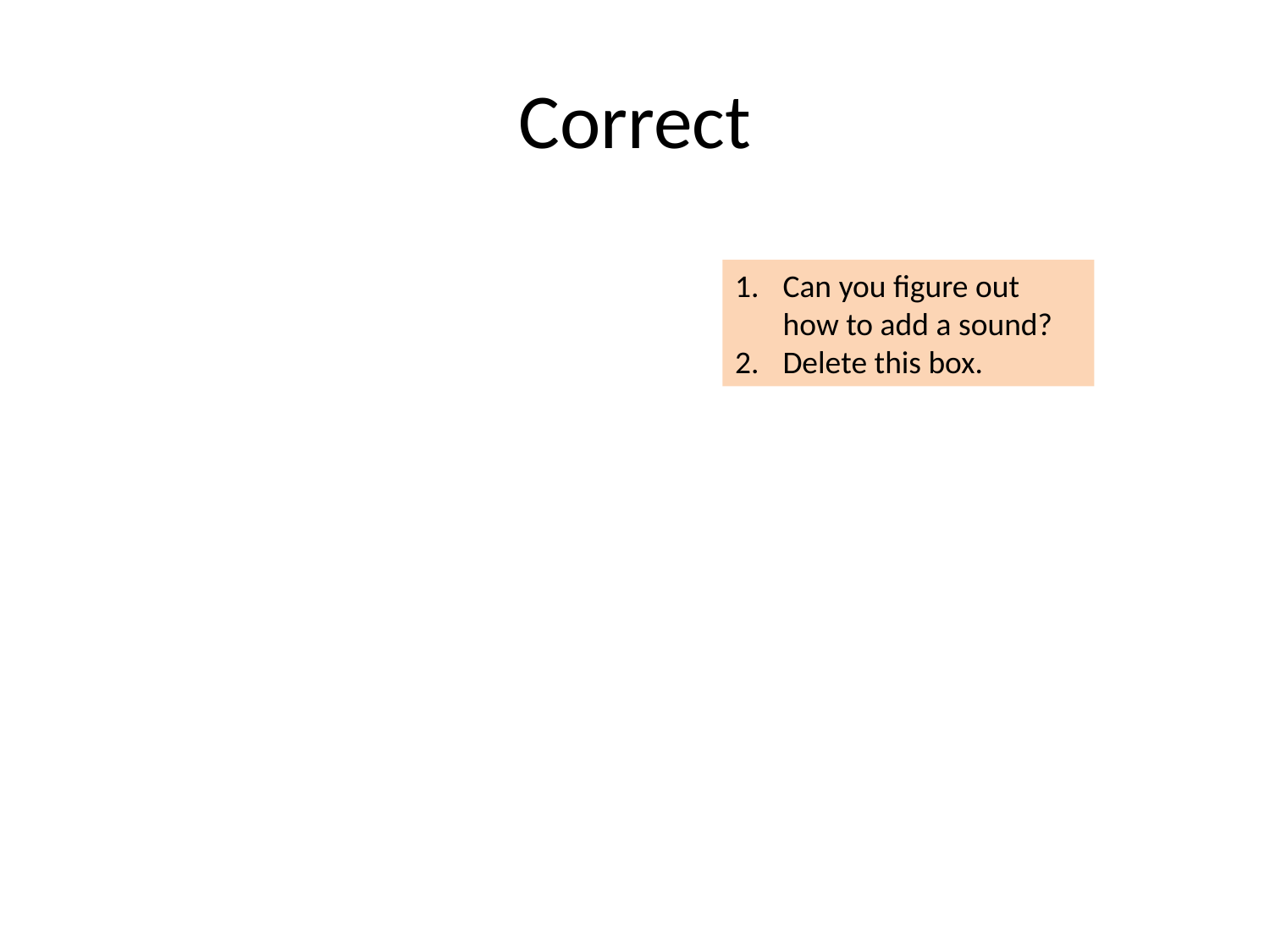

# Correct

Can you figure out how to add a sound?
Delete this box.